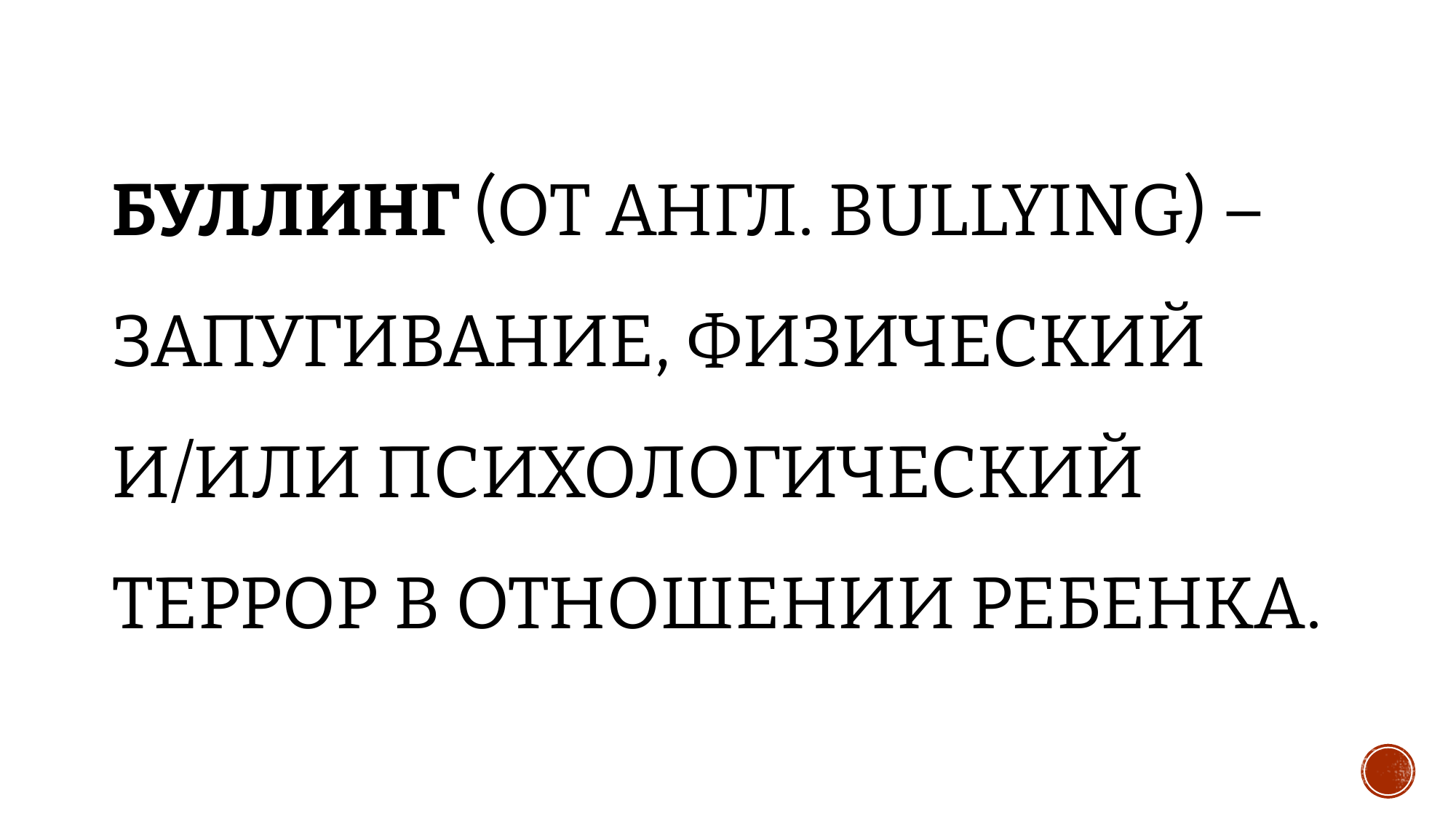

# Буллинг (от англ. Bullying) – запугивание, физический и/или психологический террор в отношении ребенка.